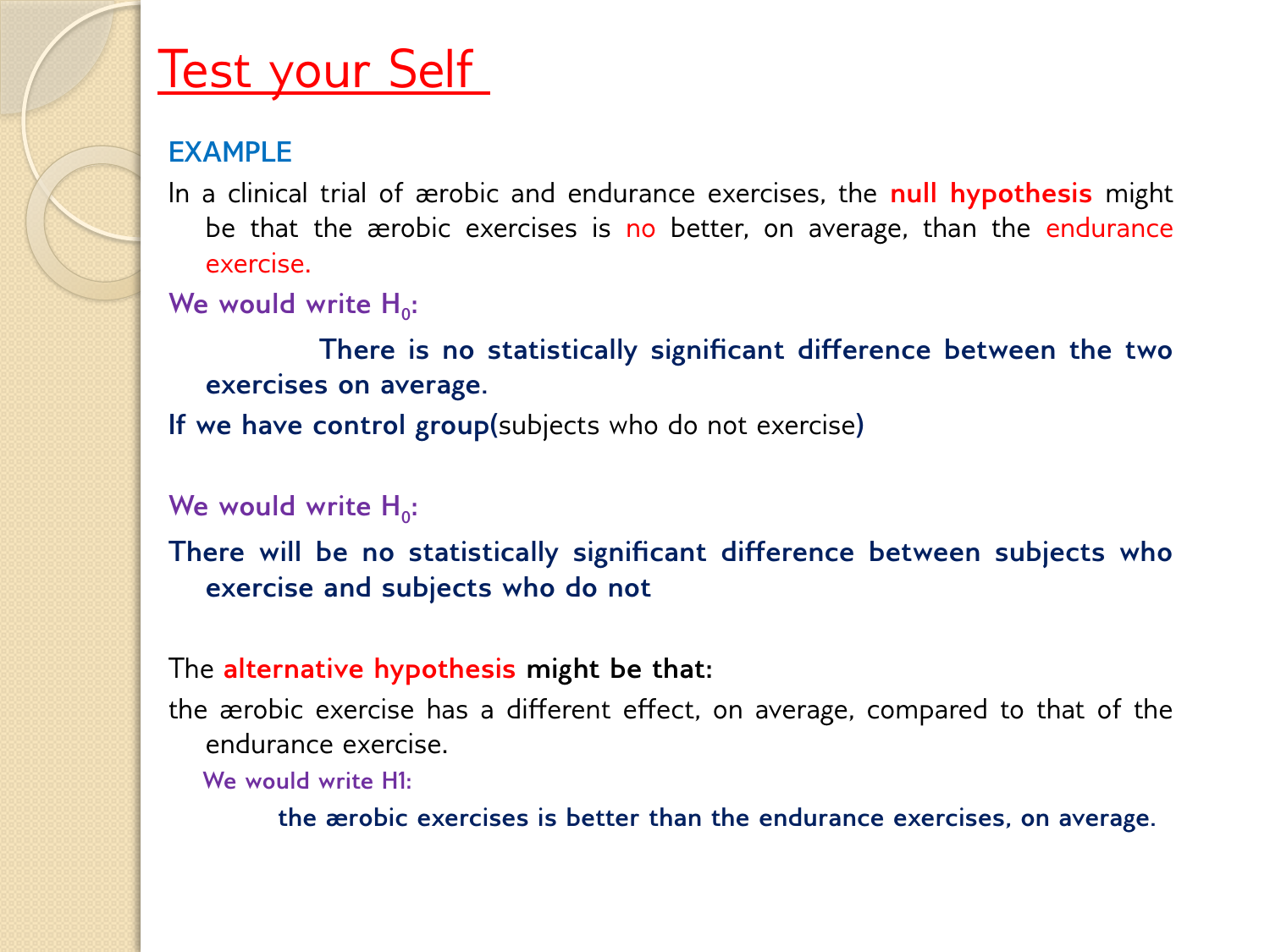

# Test your Self
EXAMPLE
In a clinical trial of aerobic and endurance exercises, the null hypothesis might be that the aerobic exercises is no better, on average, than the endurance exercise.
We would write H0:
            There is no statistically significant difference between the two exercises on average.
If we have control group(subjects who do not exercise)

We would write H0:
There will be no statistically significant difference between subjects who exercise and subjects who do not

The alternative hypothesis might be that:
the aerobic exercise has a different effect, on average, compared to that of the endurance exercise.
     We would write H1:
              the aerobic exercises is better than the endurance exercises, on average.